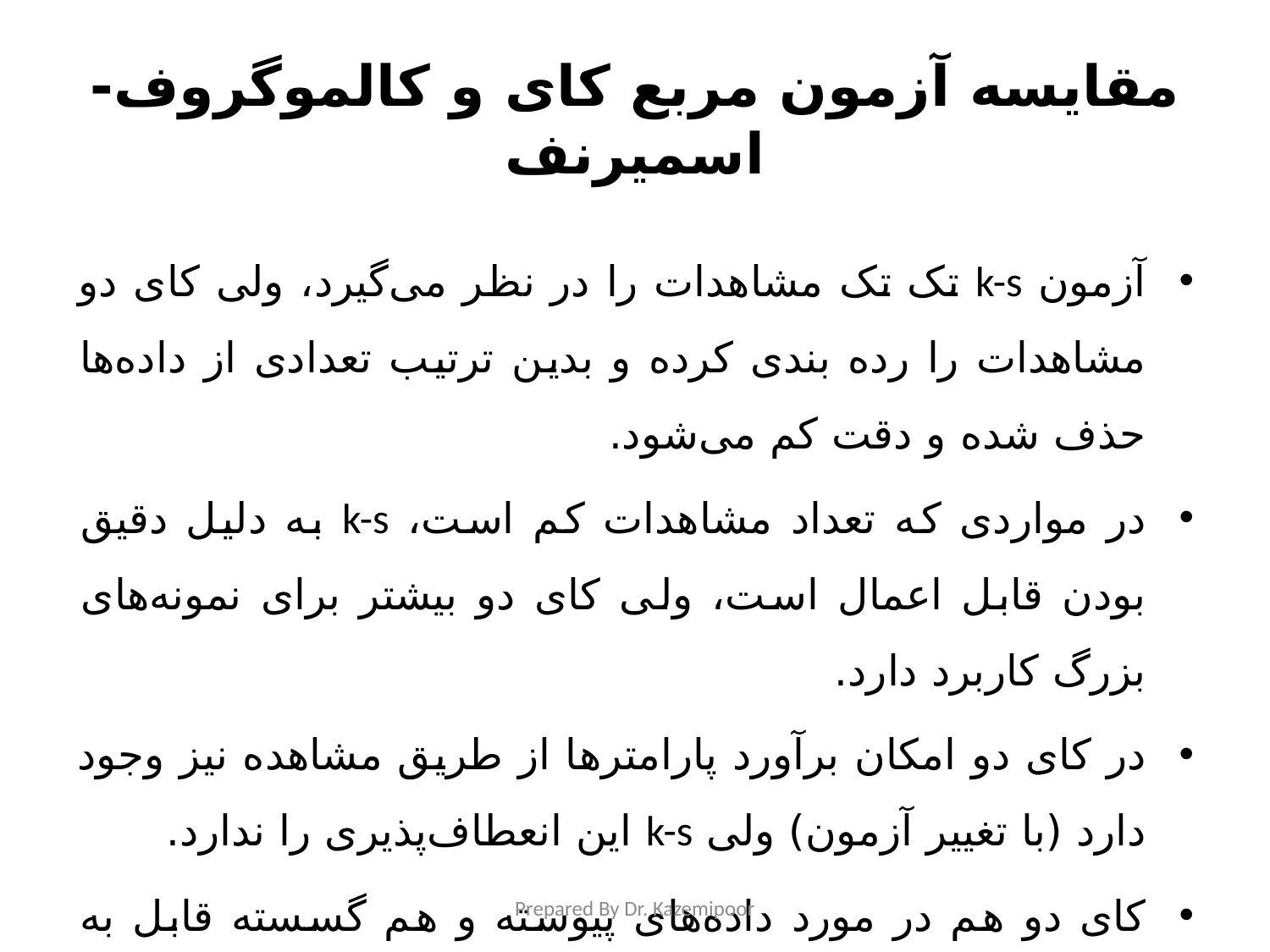

# مقایسه آزمون مربع کای و کالموگروف- اسمیرنف
آزمون k-s تک تک مشاهدات را در نظر می‌گیرد، ولی کای دو مشاهدات را رده بندی کرده و بدین ترتیب تعدادی از داده‌ها حذف شده و دقت کم می‌شود.
در مواردی که تعداد مشاهدات کم است، k-s به دلیل دقیق بودن قابل اعمال است، ولی کای دو بیشتر برای نمونه‌های بزرگ کاربرد دارد.
در کای دو امکان برآورد پارامترها از طریق مشاهده نیز وجود دارد (با تغییر آزمون) ولی k-s این انعطاف‌پذیری را ندارد.
کای دو هم در مورد داده‌های پیوسته و هم گسسته قابل به کارگیری است، ولی k-s تنها برای مواردی که تابع توزیع تجمعی جهشی نیست. قابل به کارگیری است.
Prepared By Dr. Kazemipoor